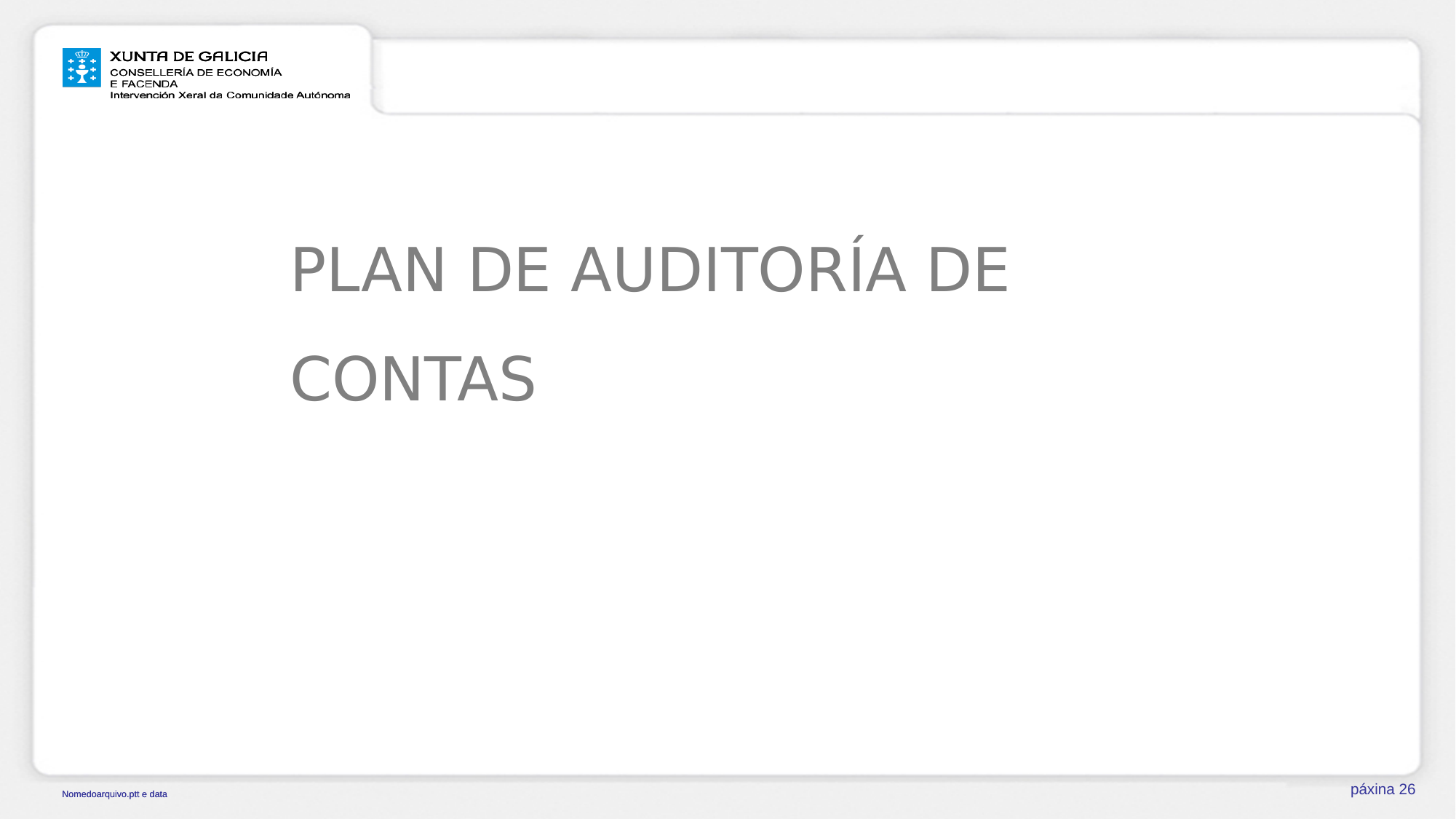

PLAN DE AUDITORÍA DE CONTAS
páxina 26